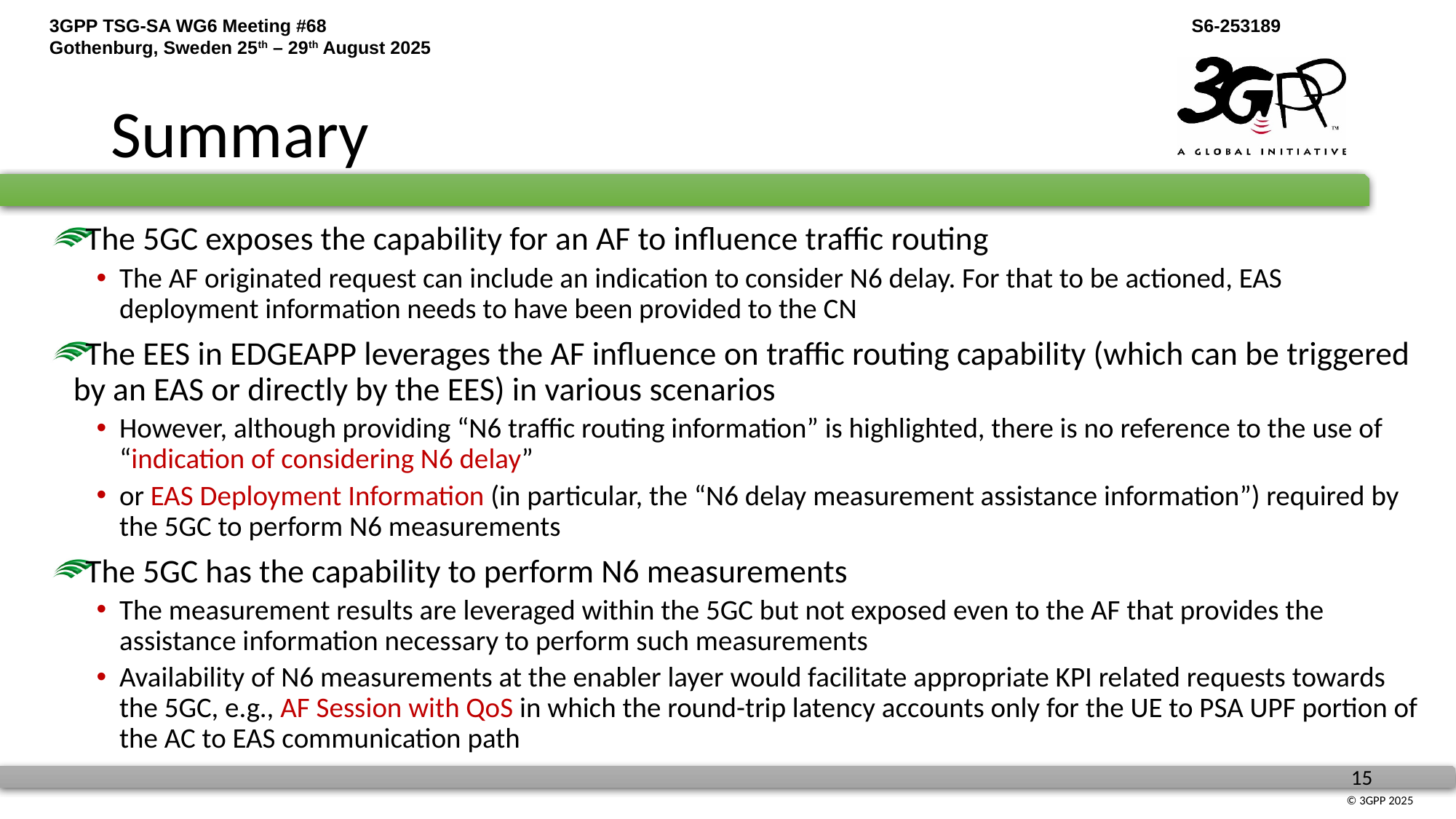

# Summary
The 5GC exposes the capability for an AF to influence traffic routing
The AF originated request can include an indication to consider N6 delay. For that to be actioned, EAS deployment information needs to have been provided to the CN
The EES in EDGEAPP leverages the AF influence on traffic routing capability (which can be triggered by an EAS or directly by the EES) in various scenarios
However, although providing “N6 traffic routing information” is highlighted, there is no reference to the use of “indication of considering N6 delay”
or EAS Deployment Information (in particular, the “N6 delay measurement assistance information”) required by the 5GC to perform N6 measurements
The 5GC has the capability to perform N6 measurements
The measurement results are leveraged within the 5GC but not exposed even to the AF that provides the assistance information necessary to perform such measurements
Availability of N6 measurements at the enabler layer would facilitate appropriate KPI related requests towards the 5GC, e.g., AF Session with QoS in which the round-trip latency accounts only for the UE to PSA UPF portion of the AC to EAS communication path